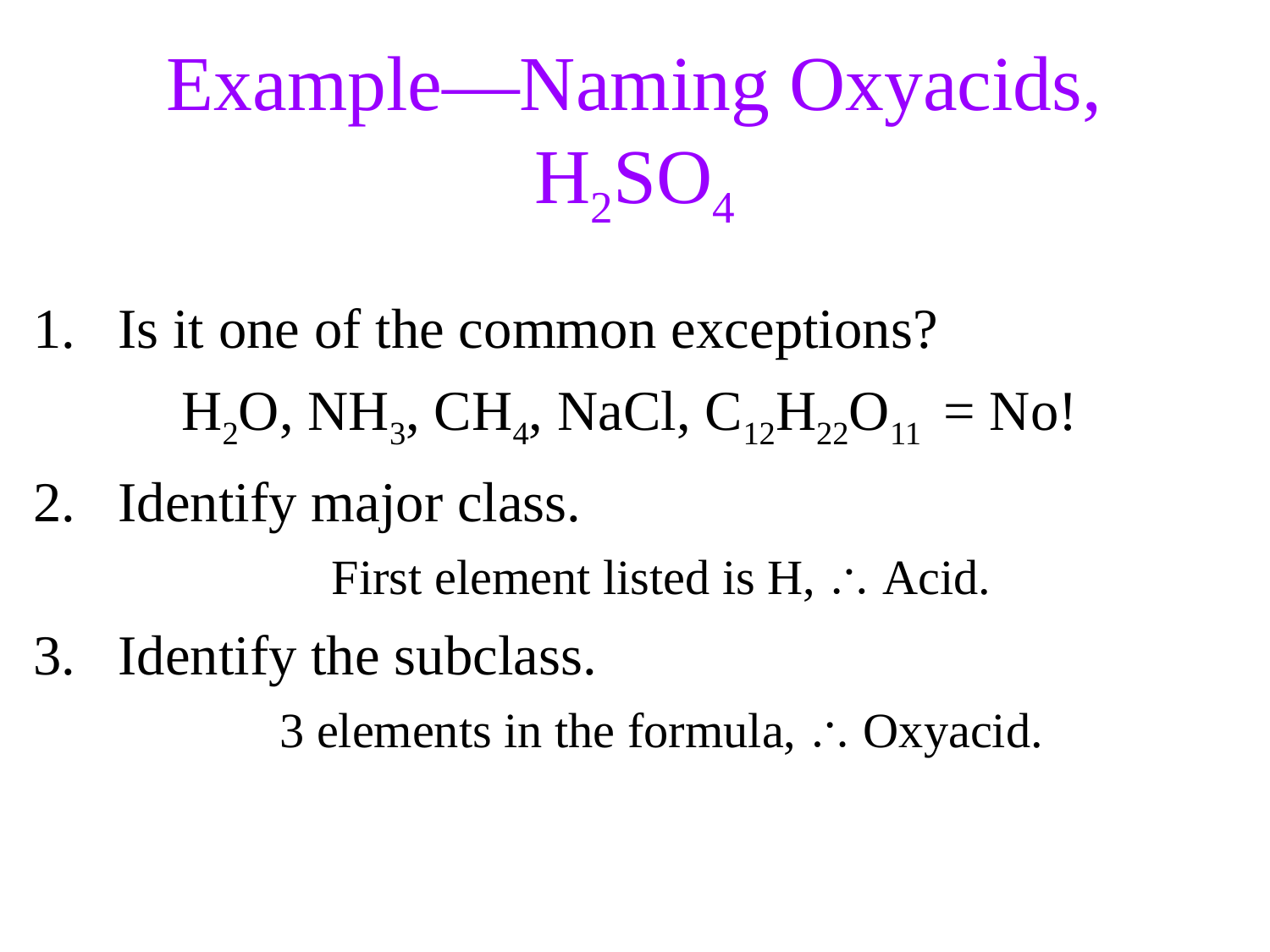

Example—Naming Oxyacids,
H2SO4
Is it one of the common exceptions?
H2O, NH3, CH4, NaCl, C12H22O11  = No!
Identify major class.
First element listed is H, ∴ Acid.
Identify the subclass.
3 elements in the formula, ∴ Oxyacid.